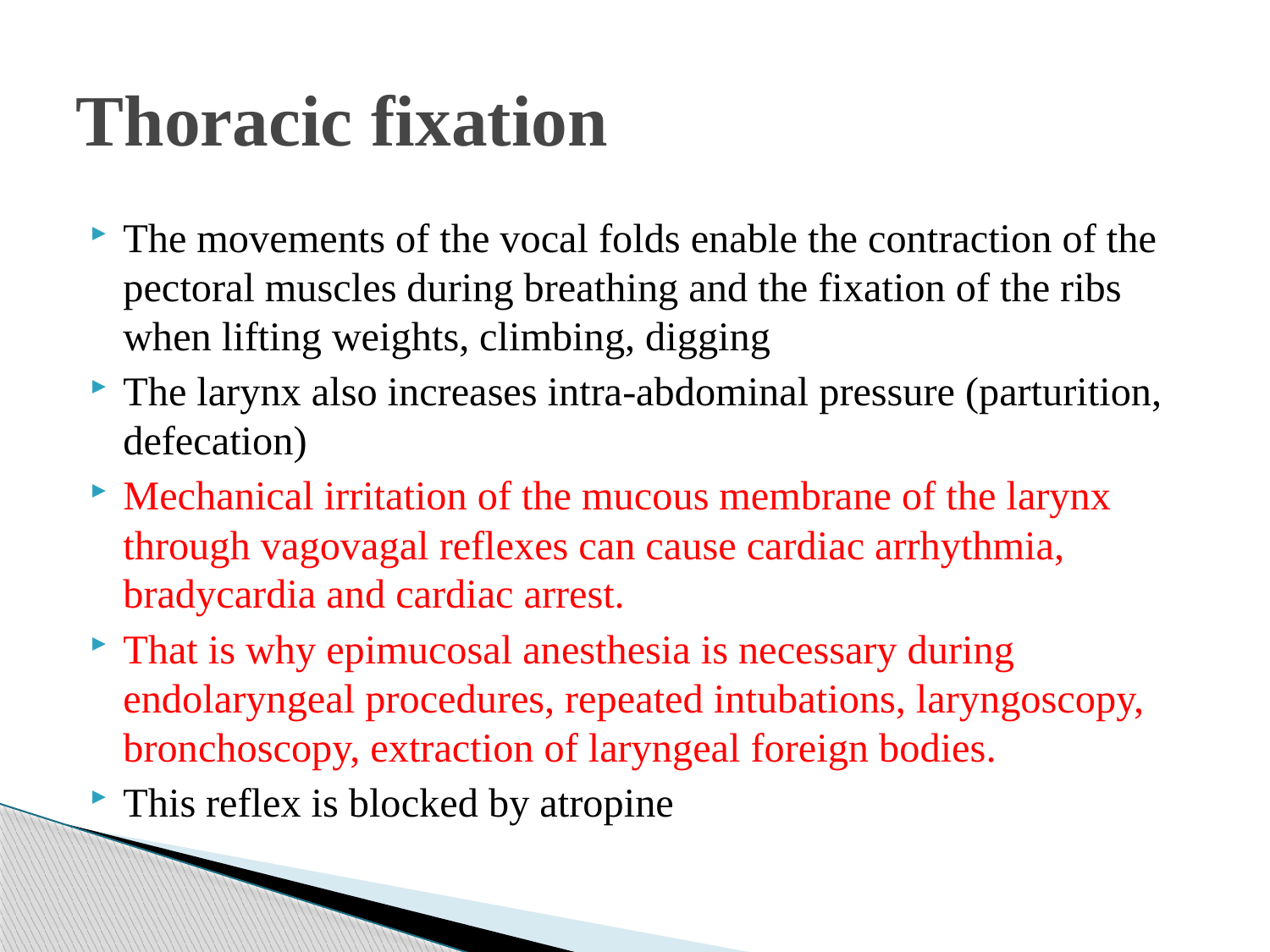

# Thoracic fixation
The movements of the vocal folds enable the contraction of the pectoral muscles during breathing and the fixation of the ribs when lifting weights, climbing, digging
The larynx also increases intra-abdominal pressure (parturition, defecation)
Mechanical irritation of the mucous membrane of the larynx through vagovagal reflexes can cause cardiac arrhythmia, bradycardia and cardiac arrest.
That is why epimucosal anesthesia is necessary during endolaryngeal procedures, repeated intubations, laryngoscopy, bronchoscopy, extraction of laryngeal foreign bodies.
This reflex is blocked by atropine